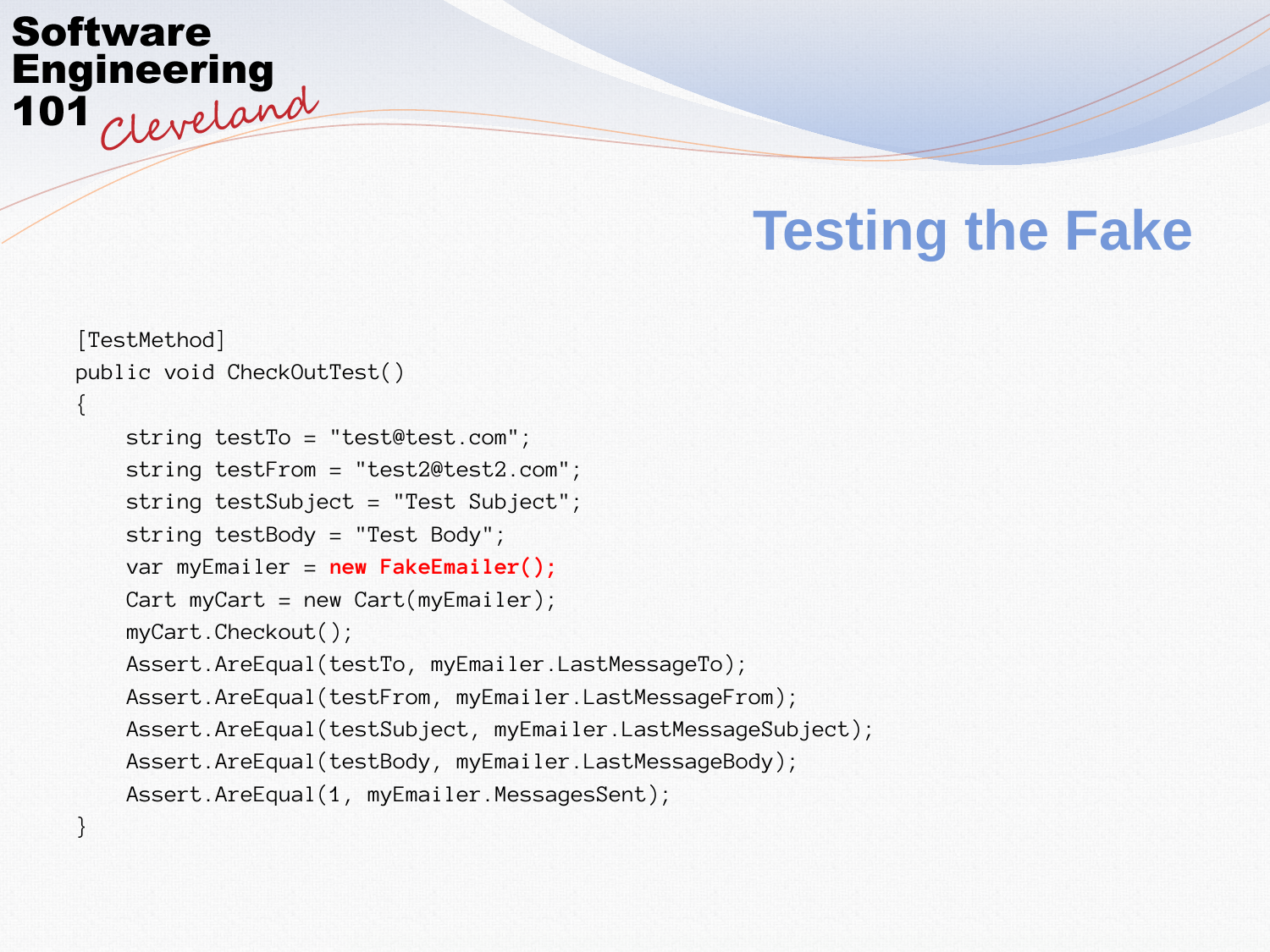

# Testing the Fake
[TestMethod]
public void CheckOutTest()
{
    string testTo = "test@test.com";
    string testFrom = "test2@test2.com";
    string testSubject = "Test Subject";
    string testBody = "Test Body";
    var myEmailer = new FakeEmailer();
    Cart myCart = new Cart(myEmailer);
    myCart.Checkout();
    Assert.AreEqual(testTo, myEmailer.LastMessageTo);
    Assert.AreEqual(testFrom, myEmailer.LastMessageFrom);
    Assert.AreEqual(testSubject, myEmailer.LastMessageSubject);
    Assert.AreEqual(testBody, myEmailer.LastMessageBody);
    Assert.AreEqual(1, myEmailer.MessagesSent);
}